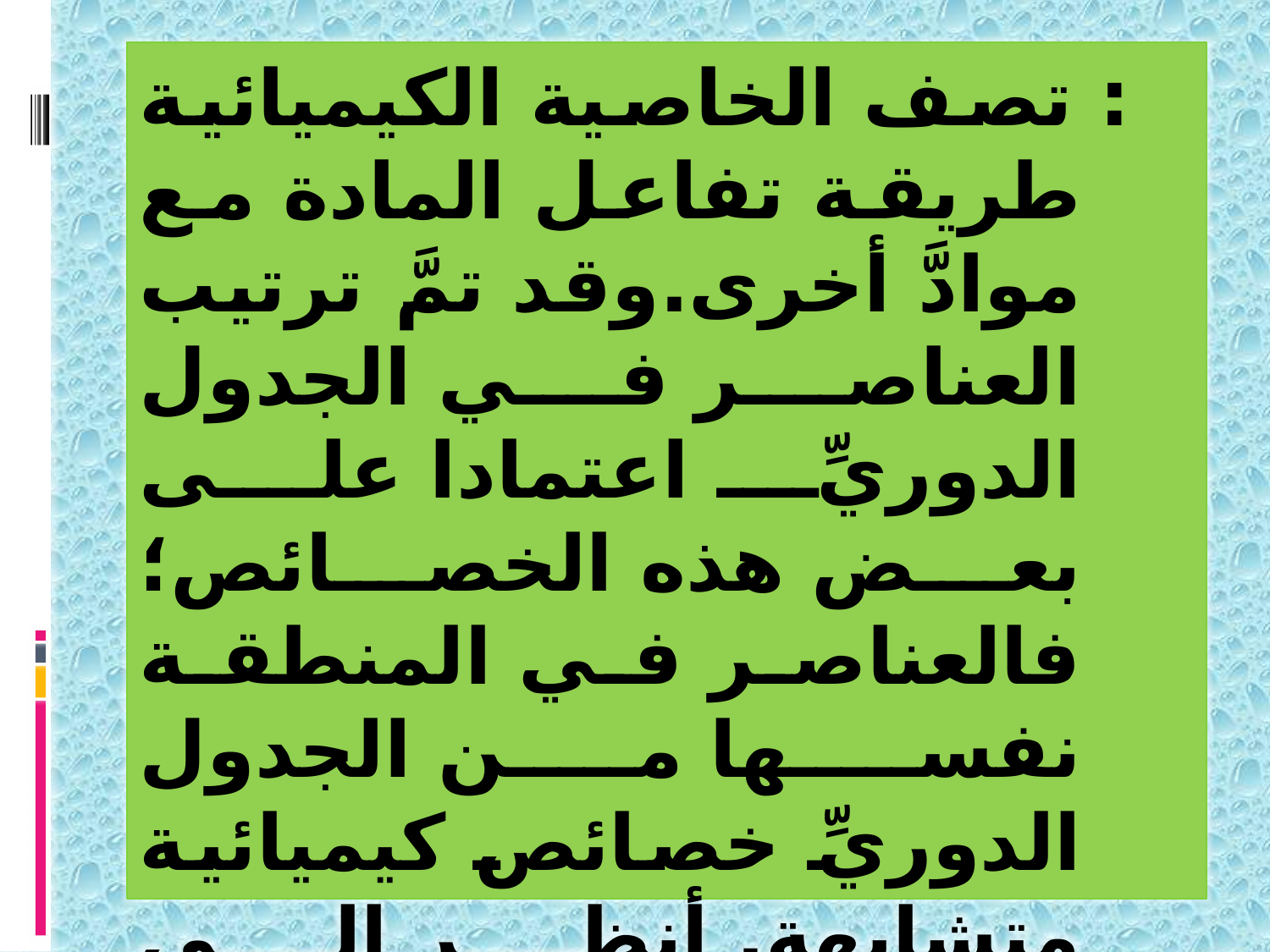

: تصف الخاصية الكيميائية طريقة تفاعل المادة مع موادَّ أخرى.وقد تمَّ ترتيب العناصر في الجدول الدوريِّ اعتمادا على بعض هذه الخصائص؛ فالعناصر في المنطقة نفسها من الجدول الدوريِّ خصائص كيميائية متشابهة. أنظر إلى الجدول الدوريِّ في مرجعيات الطالب وألاحظ ترتيب العناصر.